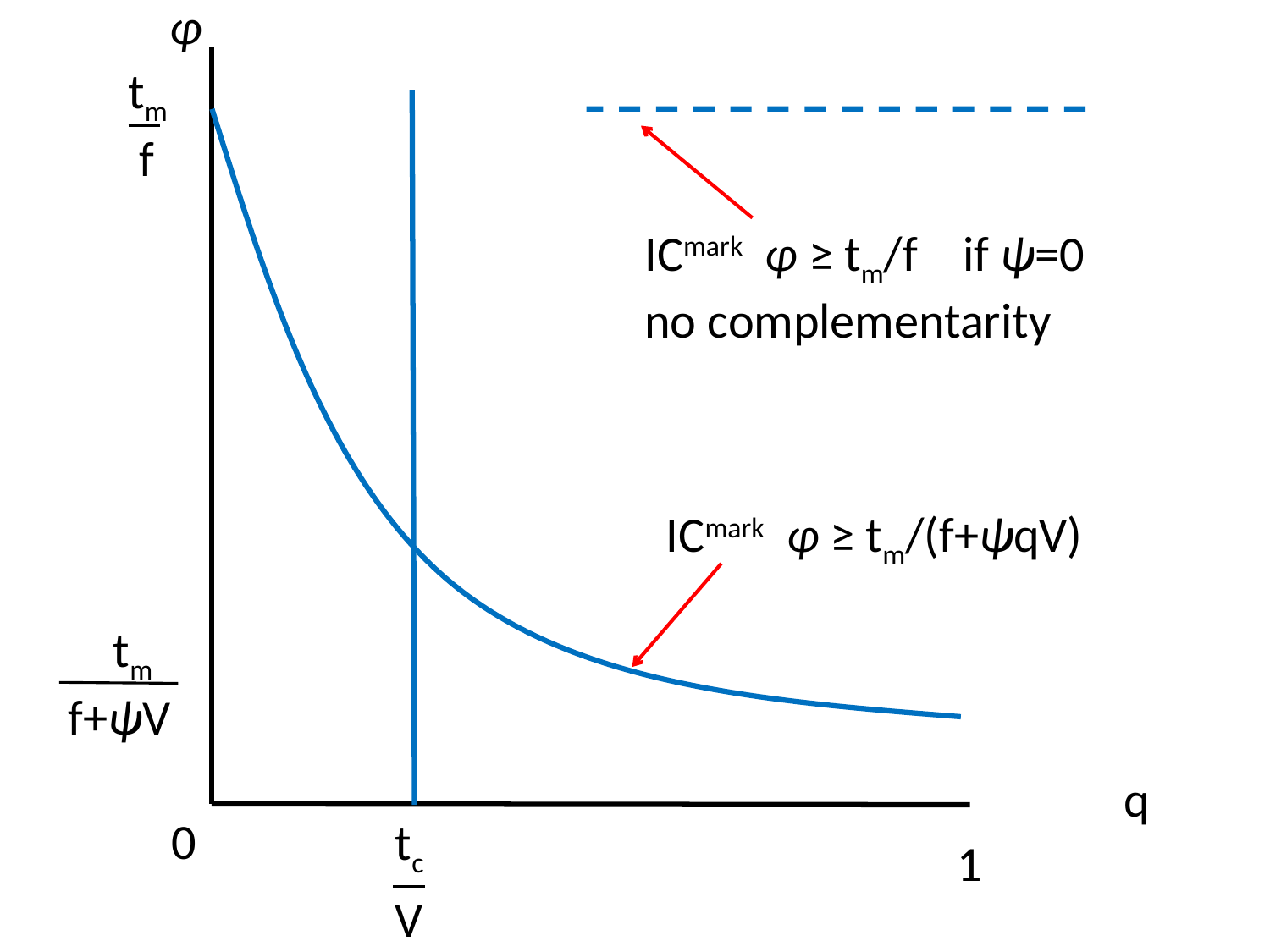

φ
tm
 f

ICmark  φ ≥ tm/f    if ψ=0
no complementarity

ICmark  φ ≥ tm/(f+ψqV)

     tm
 f+ψV
q
0
tc
V
1